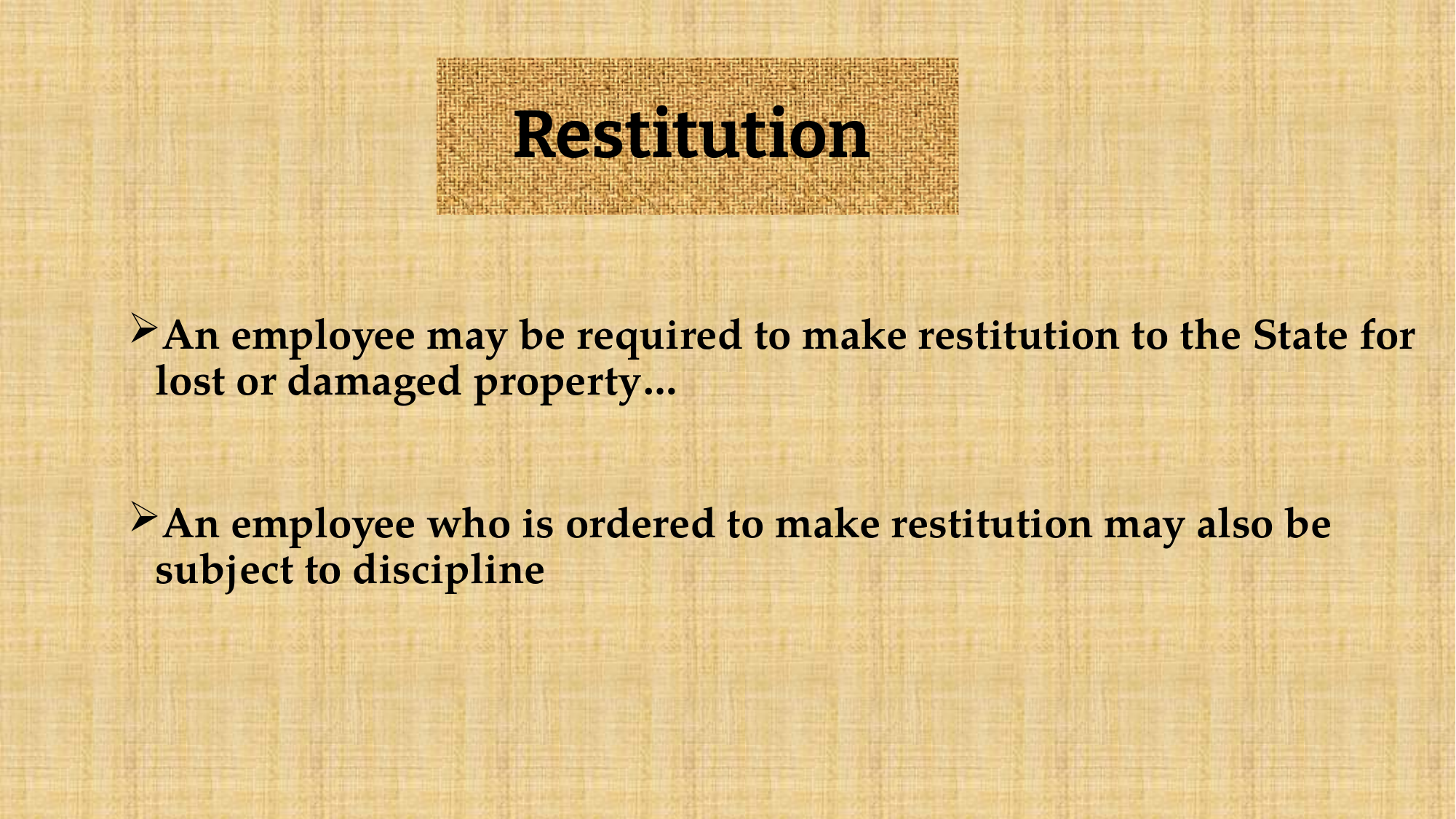

# Restitution
An employee may be required to make restitution to the State for lost or damaged property…
An employee who is ordered to make restitution may also be subject to discipline